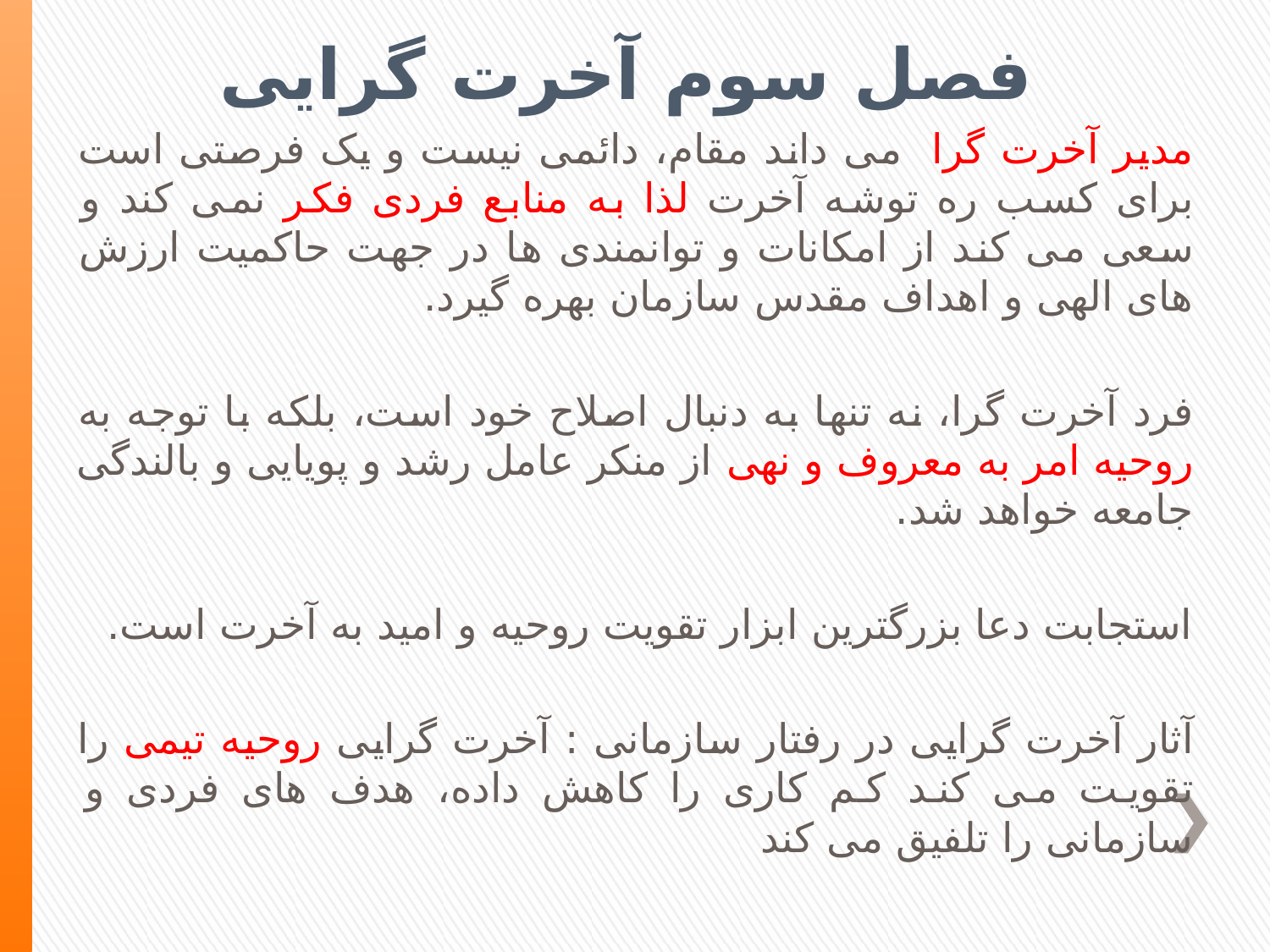

# فصل سوم آخرت گرایی
مدیر آخرت گرا  می داند مقام، دائمی نیست و یک فرصتی است برای کسب ره توشه آخرت لذا به منابع فردی فکر نمی کند و سعی می کند از امکانات و توانمندی ها در جهت حاکمیت ارزش های الهی و اهداف مقدس سازمان بهره گیرد.

فرد آخرت گرا، نه تنها به دنبال اصلاح خود است، بلکه با توجه به روحیه امر به معروف و نهی از منکر عامل رشد و پویایی و بالندگی جامعه خواهد شد.

استجابت دعا بزرگترین ابزار تقویت روحیه و امید به آخرت است.

آثار آخرت گرایی در رفتار سازمانی : آخرت گرایی روحیه تیمی را تقویت می کند کم کاری را کاهش داده، هدف های فردی و سازمانی را تلفیق می کند